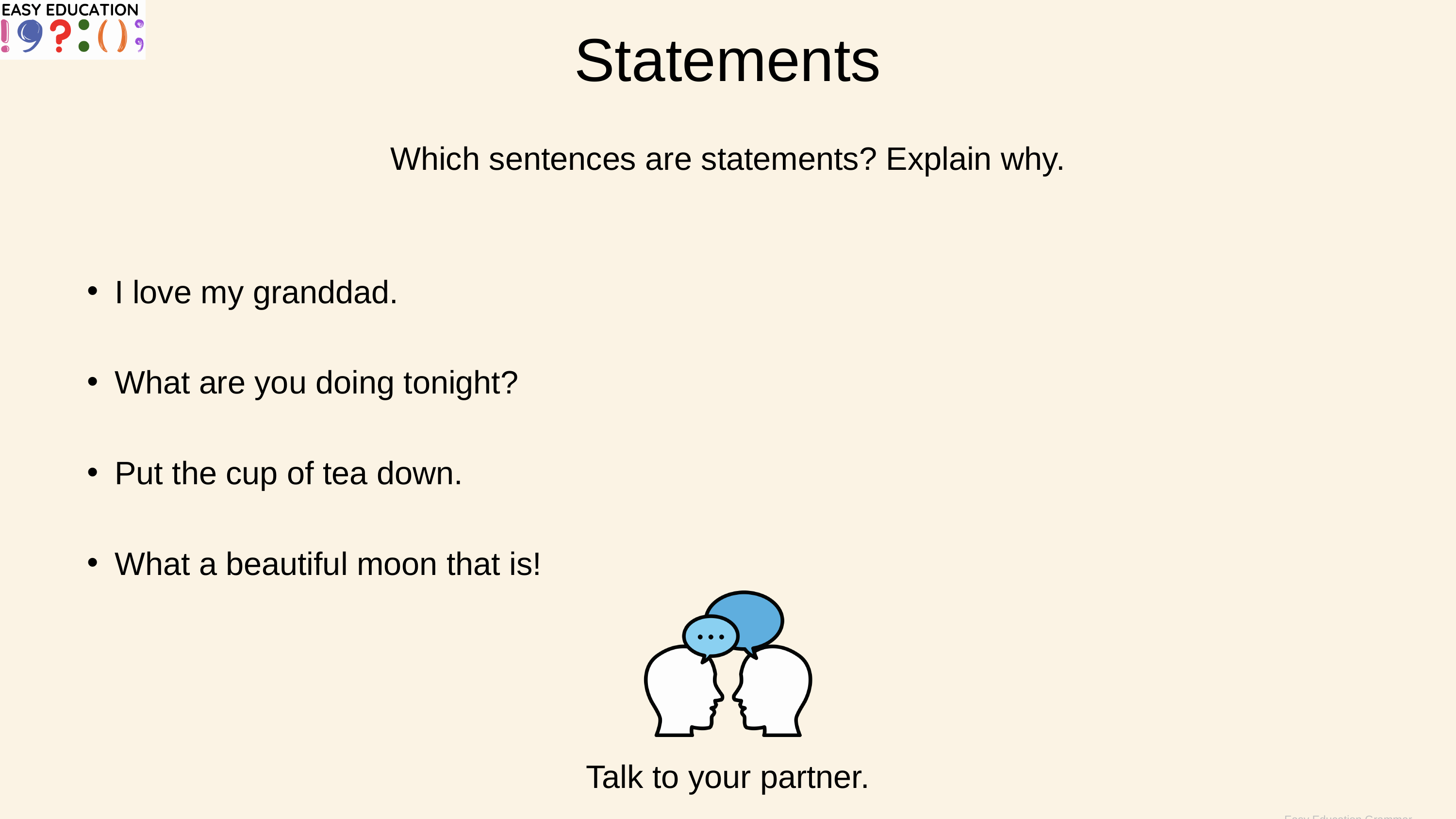

Statements
Which sentences are statements? Explain why.
I love my granddad.

What are you doing tonight?

Put the cup of tea down.

What a beautiful moon that is!

Talk to your partner.